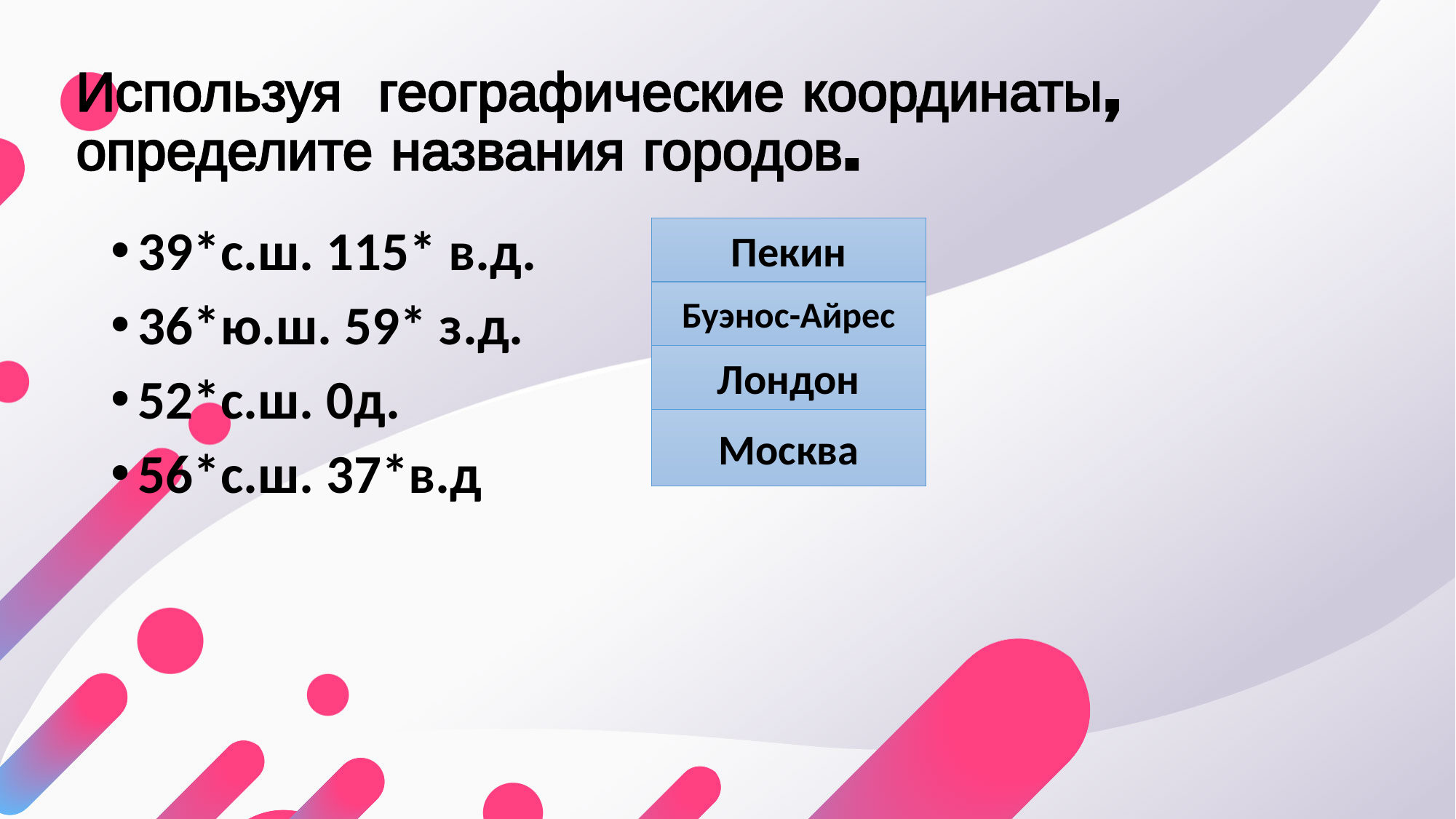

# Используя  географические координаты, определите названия городов.
39*с.ш. 115* в.д.
36*ю.ш. 59* з.д.
52*с.ш. 0д.
56*с.ш. 37*в.д
Пекин
Буэнос-Айрес
Лондон
Москва